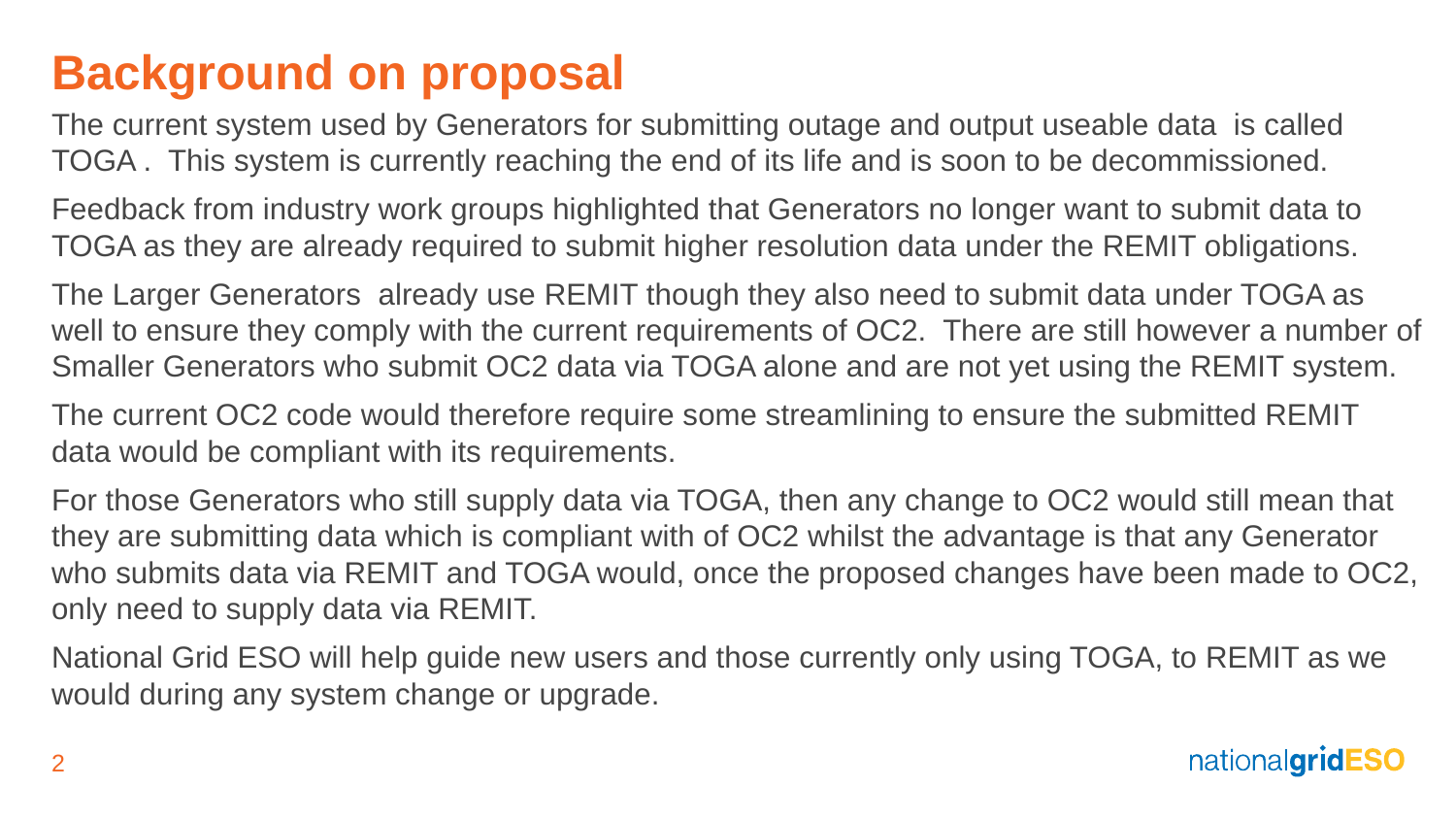

# Background on proposal
The current system used by Generators for submitting outage and output useable data  is called TOGA .  This system is currently reaching the end of its life and is soon to be decommissioned.
Feedback from industry work groups highlighted that Generators no longer want to submit data to TOGA as they are already required to submit higher resolution data under the REMIT obligations.
The Larger Generators  already use REMIT though they also need to submit data under TOGA as well to ensure they comply with the current requirements of OC2.  There are still however a number of Smaller Generators who submit OC2 data via TOGA alone and are not yet using the REMIT system.
The current OC2 code would therefore require some streamlining to ensure the submitted REMIT data would be compliant with its requirements.
For those Generators who still supply data via TOGA, then any change to OC2 would still mean that they are submitting data which is compliant with of OC2 whilst the advantage is that any Generator who submits data via REMIT and TOGA would, once the proposed changes have been made to OC2, only need to supply data via REMIT.
National Grid ESO will help guide new users and those currently only using TOGA, to REMIT as we would during any system change or upgrade.